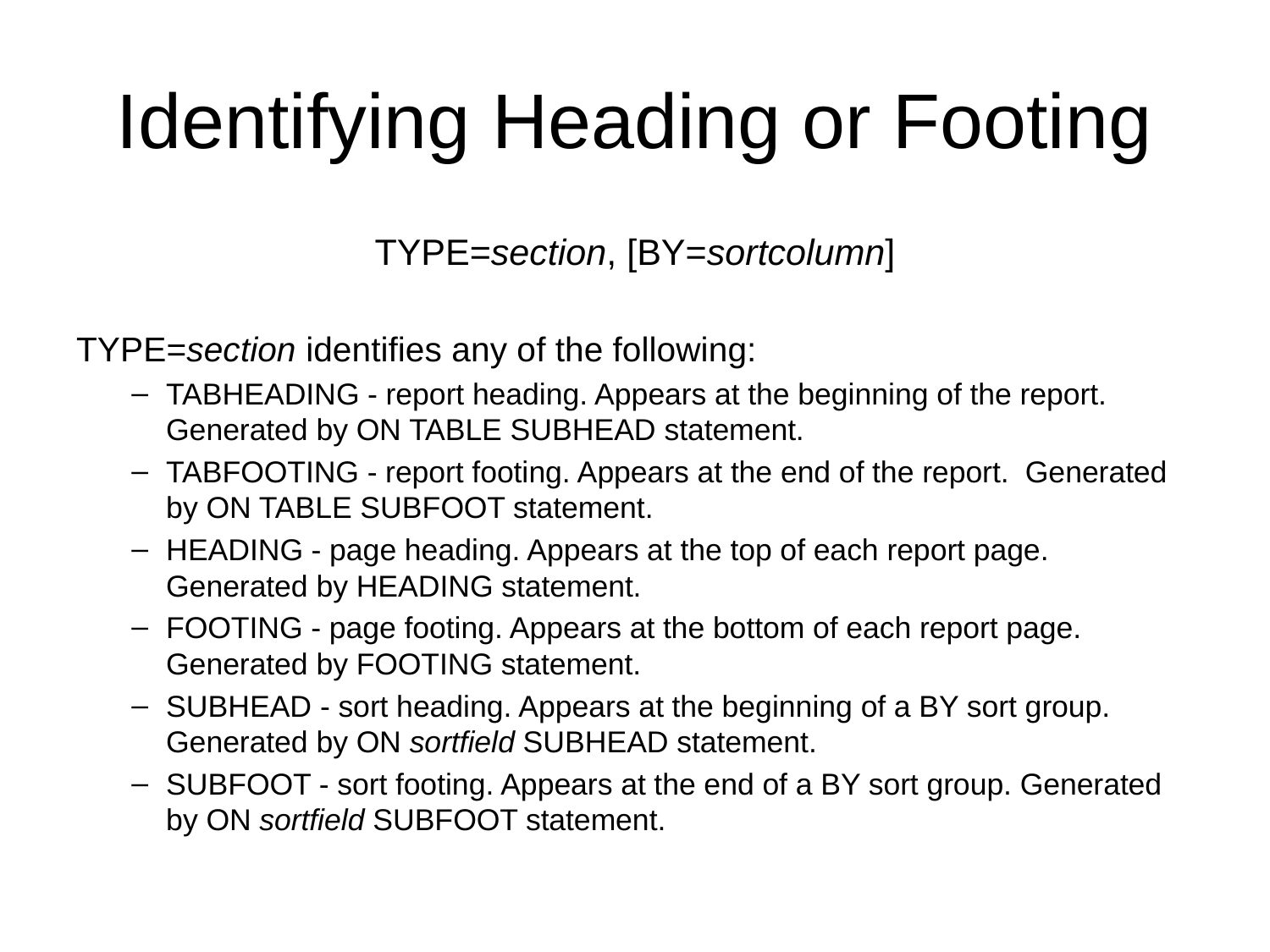

# Identifying Heading or Footing
TYPE=section, [BY=sortcolumn]

TYPE=section identifies any of the following:
TABHEADING - report heading. Appears at the beginning of the report. Generated by ON TABLE SUBHEAD statement.
TABFOOTING - report footing. Appears at the end of the report.  Generated by ON TABLE SUBFOOT statement.
HEADING - page heading. Appears at the top of each report page.  Generated by HEADING statement.
FOOTING - page footing. Appears at the bottom of each report page. Generated by FOOTING statement.
SUBHEAD - sort heading. Appears at the beginning of a BY sort group. Generated by ON sortfield SUBHEAD statement.
SUBFOOT - sort footing. Appears at the end of a BY sort group. Generated by ON sortfield SUBFOOT statement.